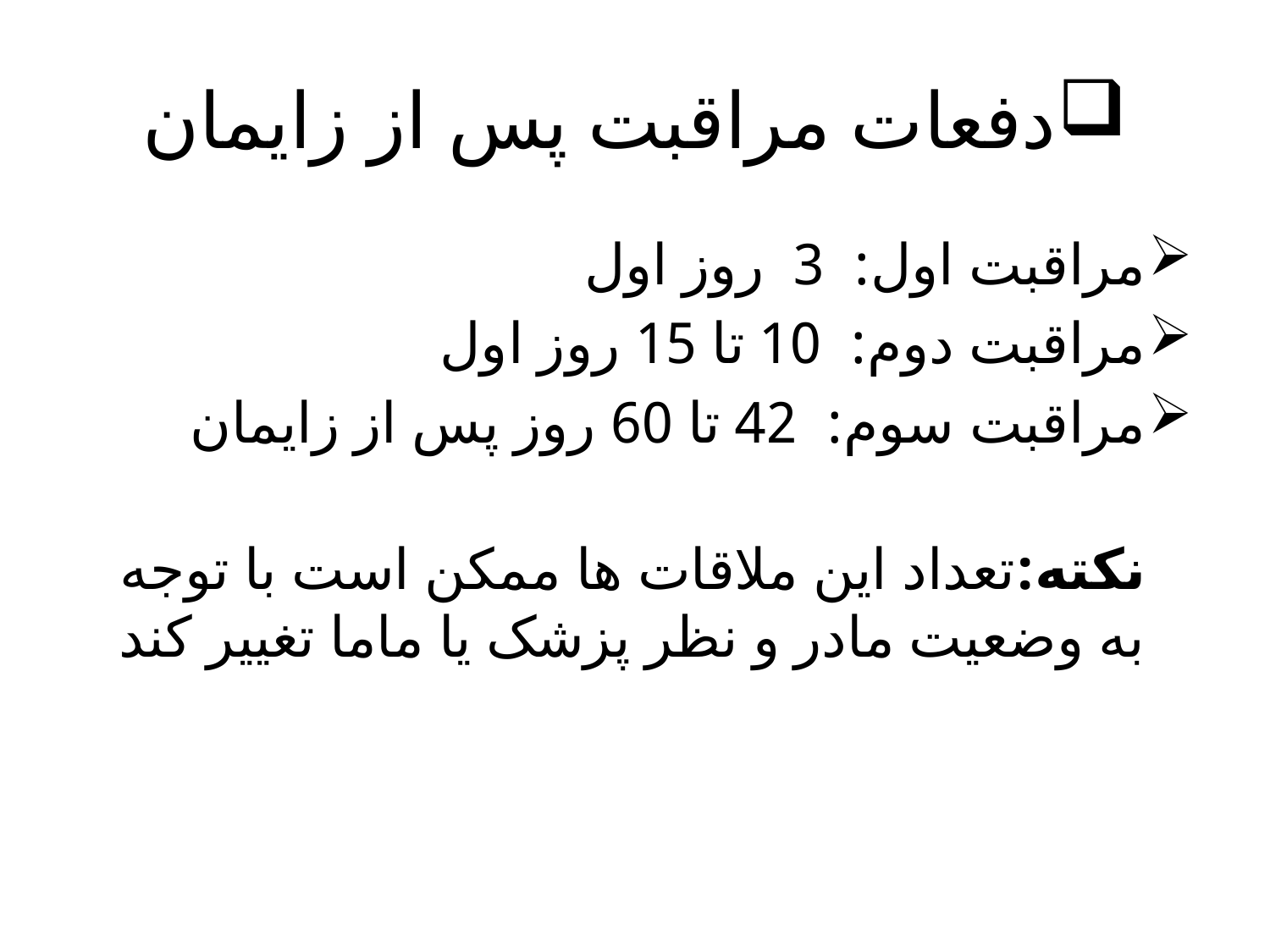

# دفعات مراقبت پس از زایمان
مراقبت اول:  3  روز اول
مراقبت دوم:  10 تا 15 روز اول
مراقبت سوم:  42 تا 60 روز پس از زایمان
نکته:تعداد این ملاقات ها ممکن است با توجه به وضعیت مادر و نظر پزشک یا ماما تغییر کند